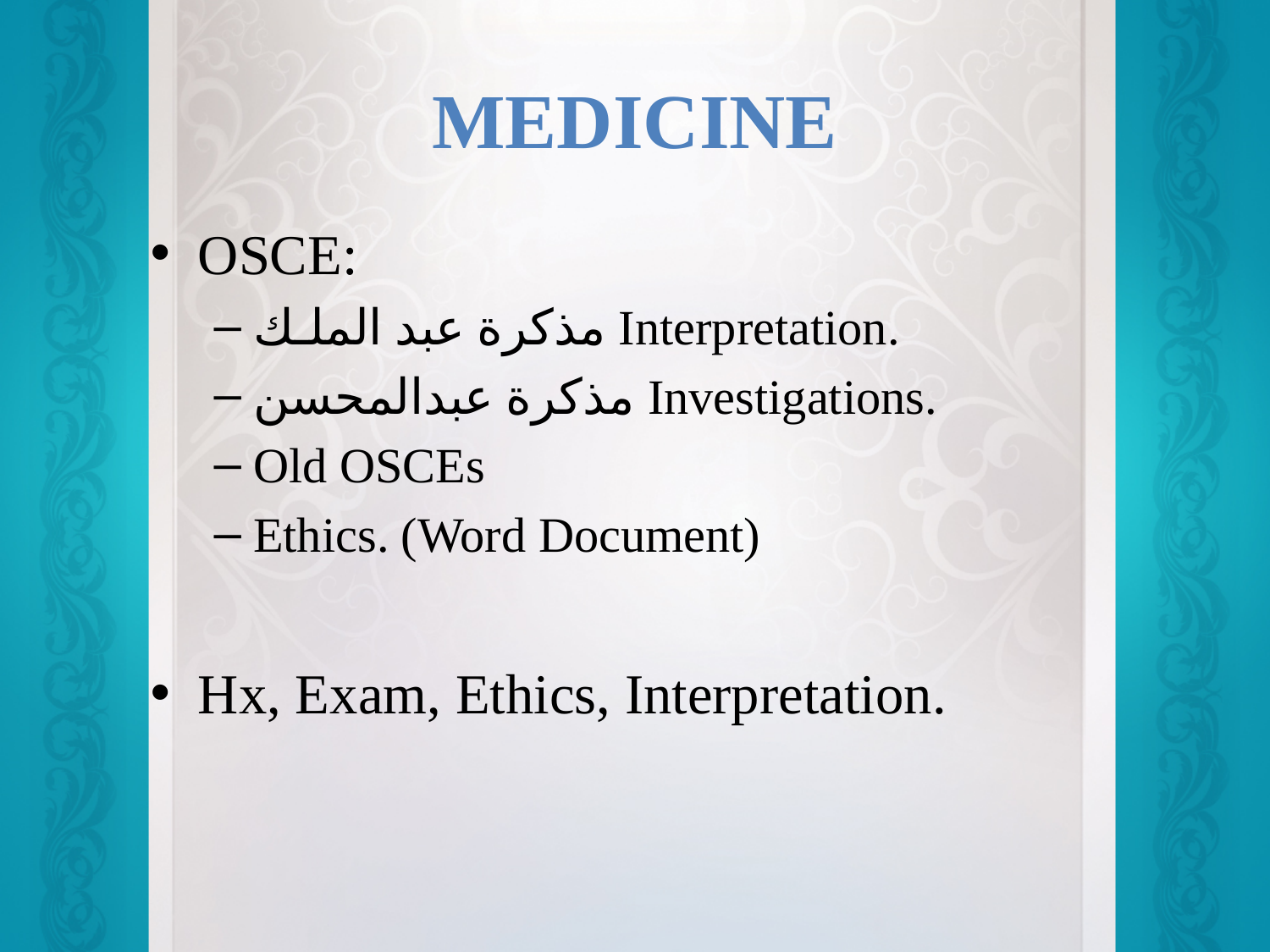

# Medicine
OSCE:
مذكرة عبد الملـك Interpretation.
مذكرة عبدالمحسن Investigations.
Old OSCEs
Ethics. (Word Document)

Hx, Exam, Ethics, Interpretation.